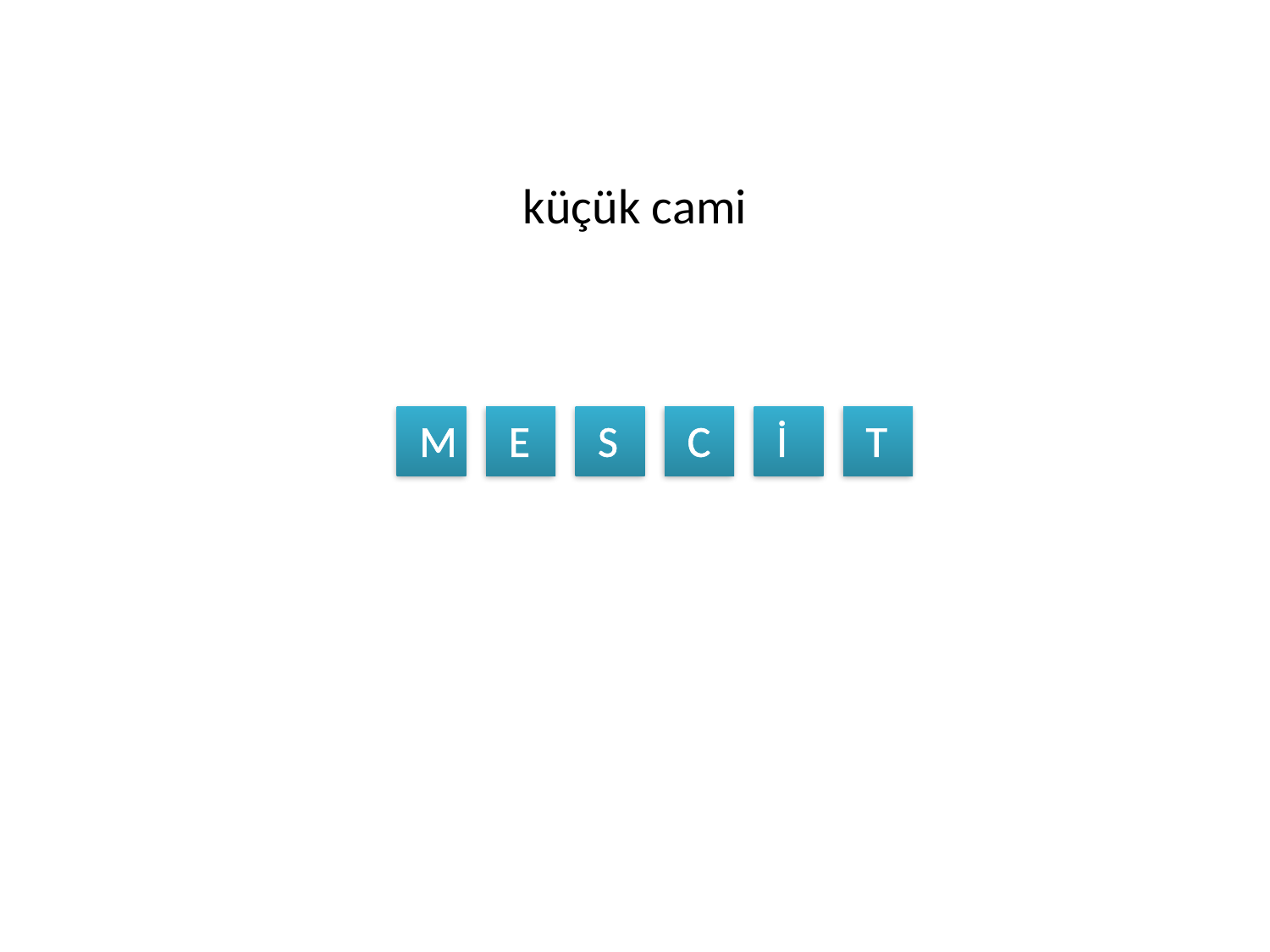

küçük cami

M

E

S

C

İ

T